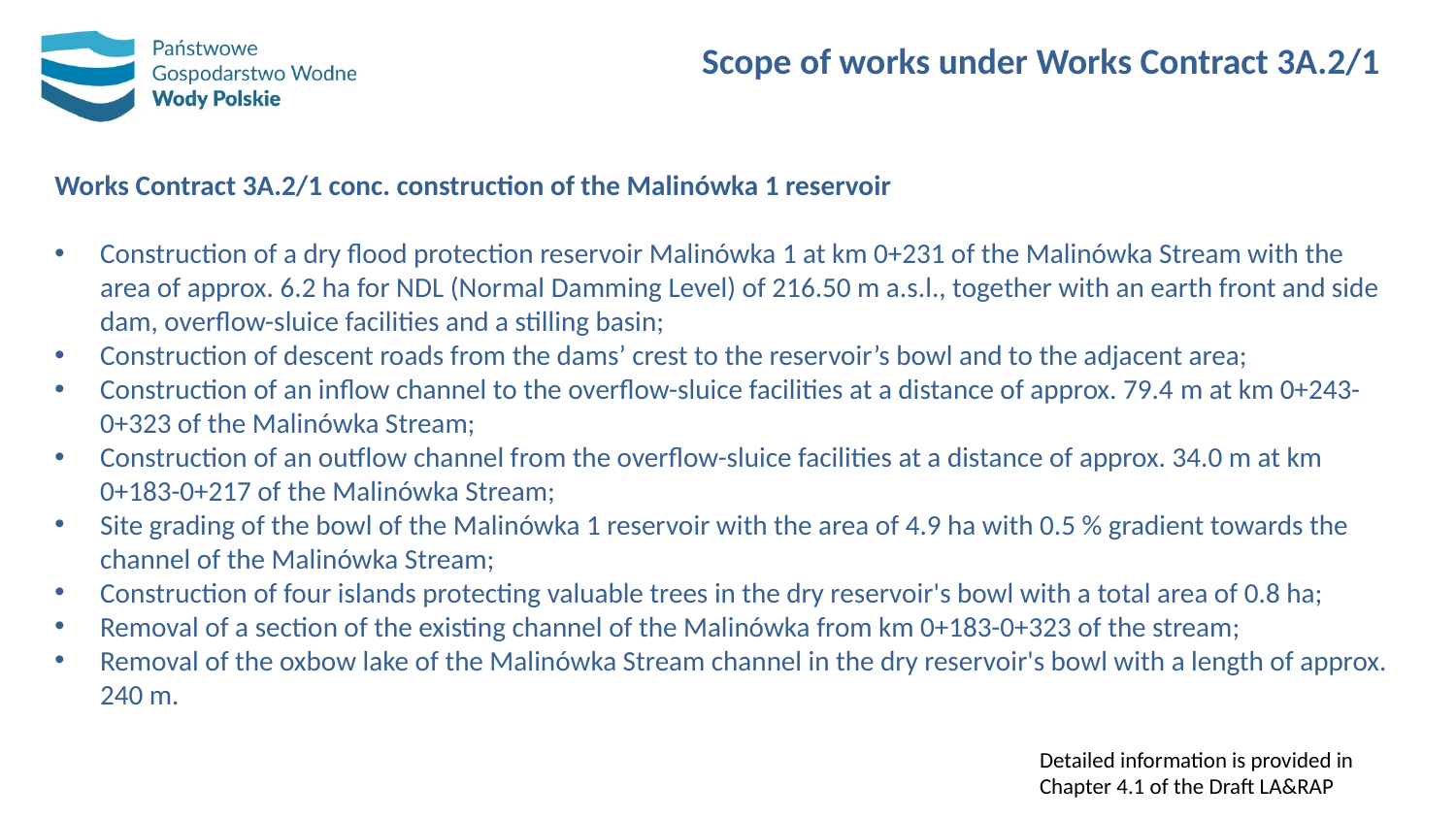

# Scope of works under Works Contract 3A.2/1
Works Contract 3A.2/1 conc. construction of the Malinówka 1 reservoir

Construction of a dry flood protection reservoir Malinówka 1 at km 0+231 of the Malinówka Stream with the area of approx. 6.2 ha for NDL (Normal Damming Level) of 216.50 m a.s.l., together with an earth front and side dam, overflow-sluice facilities and a stilling basin;
Construction of descent roads from the dams’ crest to the reservoir’s bowl and to the adjacent area;
Construction of an inflow channel to the overflow-sluice facilities at a distance of approx. 79.4 m at km 0+243-0+323 of the Malinówka Stream;
Construction of an outflow channel from the overflow-sluice facilities at a distance of approx. 34.0 m at km 0+183-0+217 of the Malinówka Stream;
Site grading of the bowl of the Malinówka 1 reservoir with the area of 4.9 ha with 0.5 % gradient towards the channel of the Malinówka Stream;
Construction of four islands protecting valuable trees in the dry reservoir's bowl with a total area of 0.8 ha;
Removal of a section of the existing channel of the Malinówka from km 0+183-0+323 of the stream;
Removal of the oxbow lake of the Malinówka Stream channel in the dry reservoir's bowl with a length of approx. 240 m.

Detailed information is provided in Chapter 4.1 of the Draft LA&RAP